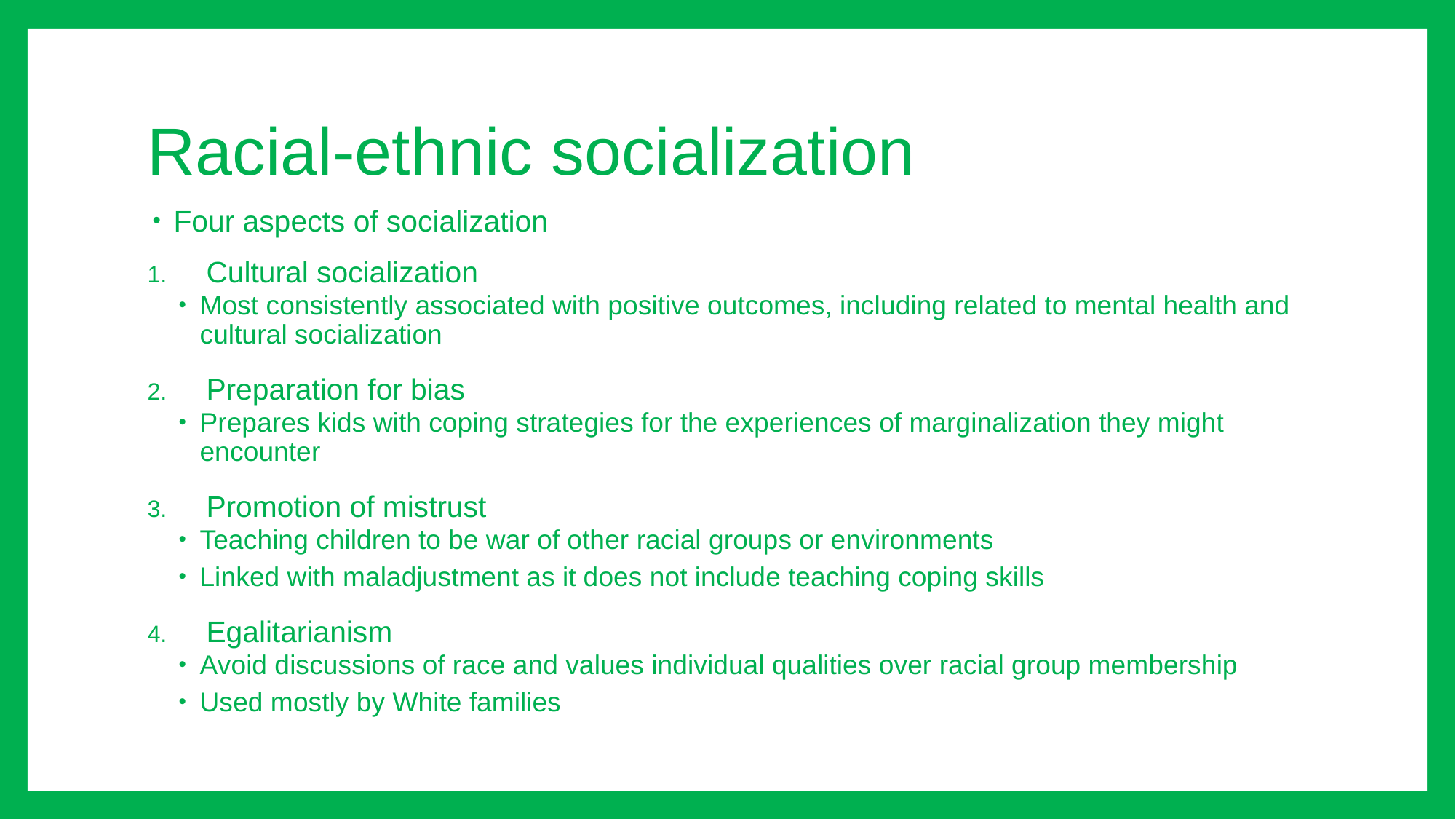

# Racial-ethnic socialization
Four aspects of socialization
Cultural socialization
Most consistently associated with positive outcomes, including related to mental health and cultural socialization
Preparation for bias
Prepares kids with coping strategies for the experiences of marginalization they might encounter
Promotion of mistrust
Teaching children to be war of other racial groups or environments
Linked with maladjustment as it does not include teaching coping skills
Egalitarianism
Avoid discussions of race and values individual qualities over racial group membership
Used mostly by White families